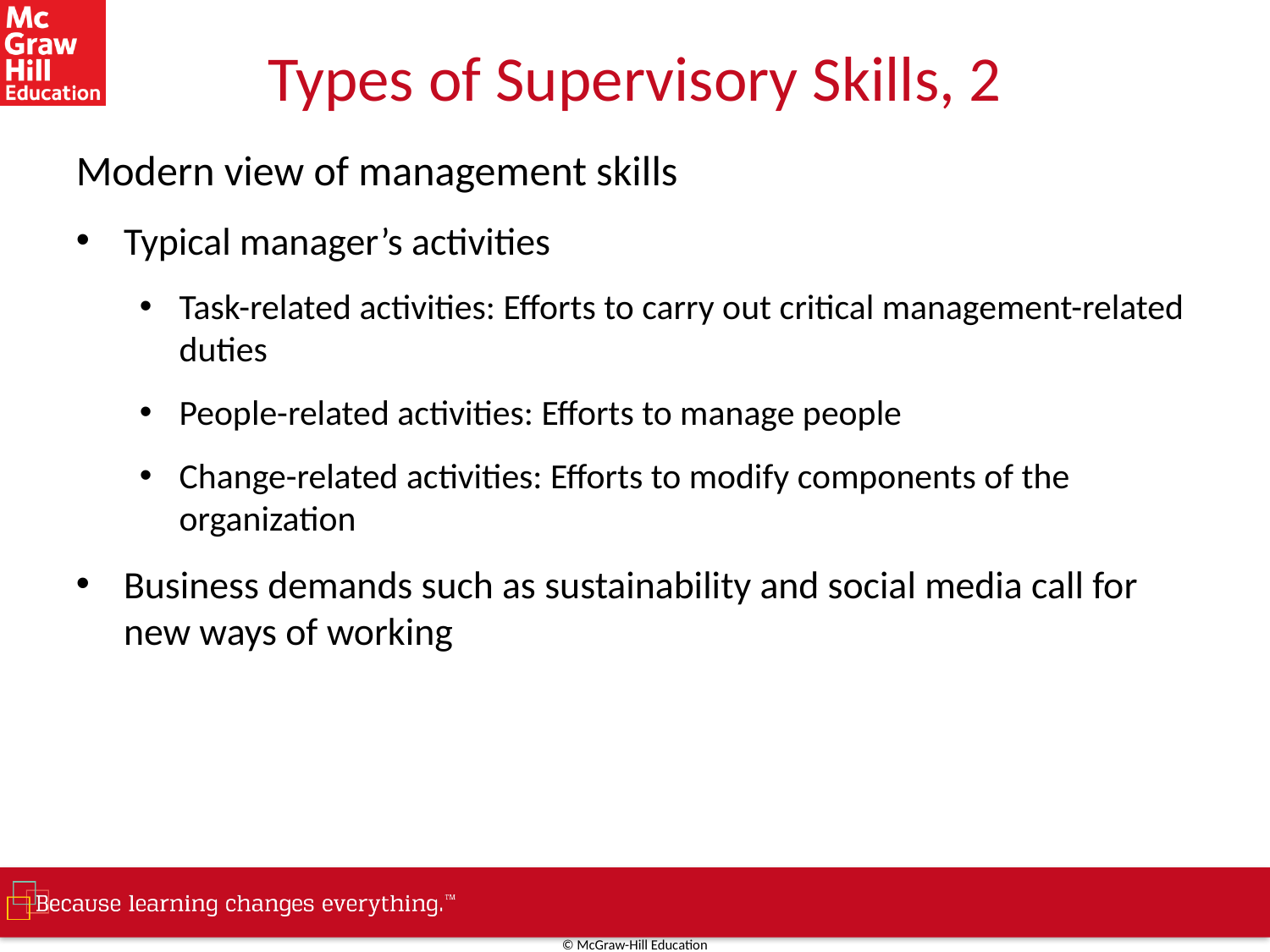

# Types of Supervisory Skills, 2
Modern view of management skills
Typical manager’s activities
Task-related activities: Efforts to carry out critical management-related duties
People-related activities: Efforts to manage people
Change-related activities: Efforts to modify components of the organization
Business demands such as sustainability and social media call for new ways of working